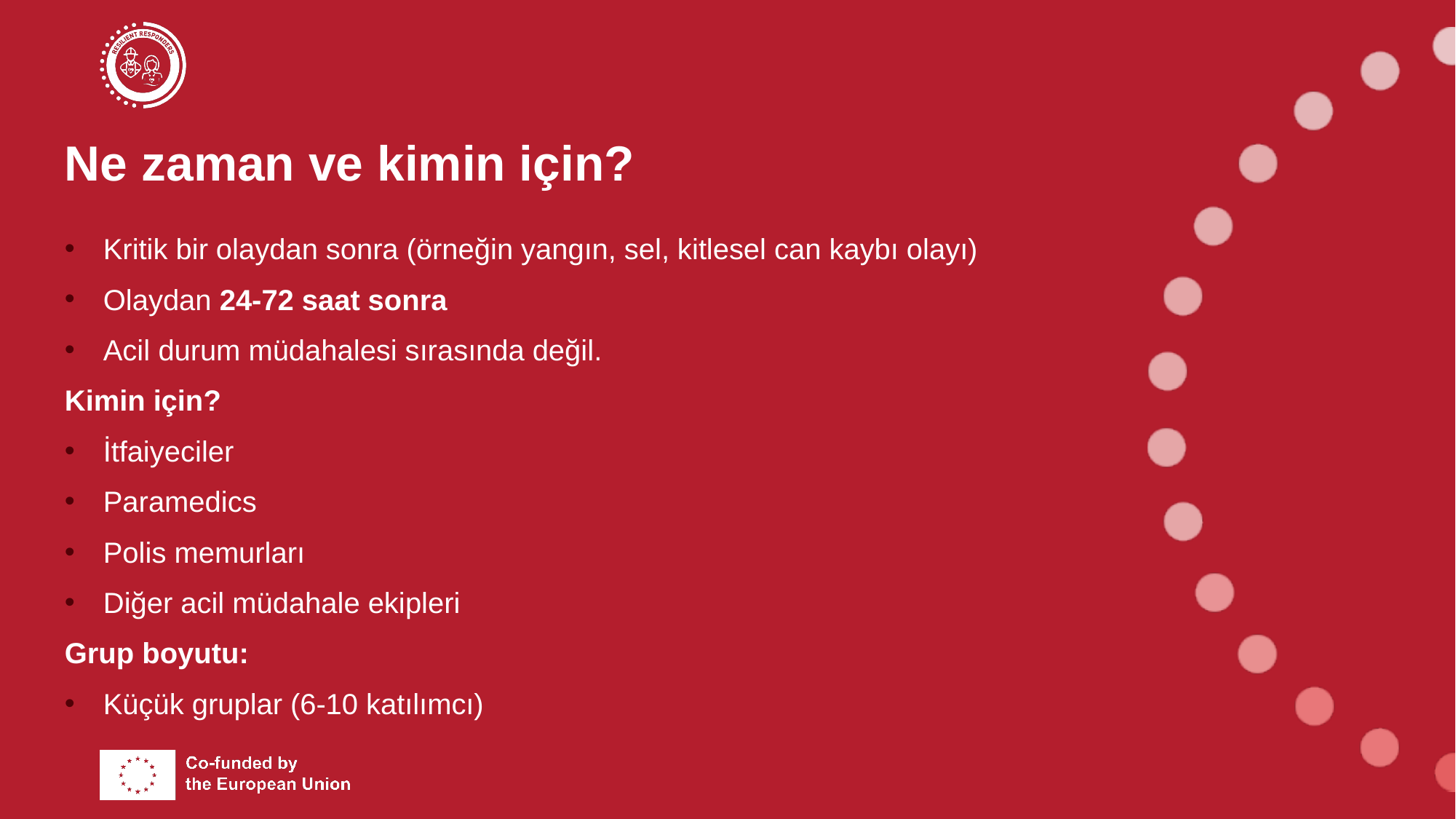

# Ne zaman ve kimin için?
Kritik bir olaydan sonra (örneğin yangın, sel, kitlesel can kaybı olayı)
Olaydan 24-72 saat sonra
Acil durum müdahalesi sırasında değil.
Kimin için?
İtfaiyeciler
Paramedics
Polis memurları
Diğer acil müdahale ekipleri
Grup boyutu:
Küçük gruplar (6-10 katılımcı)